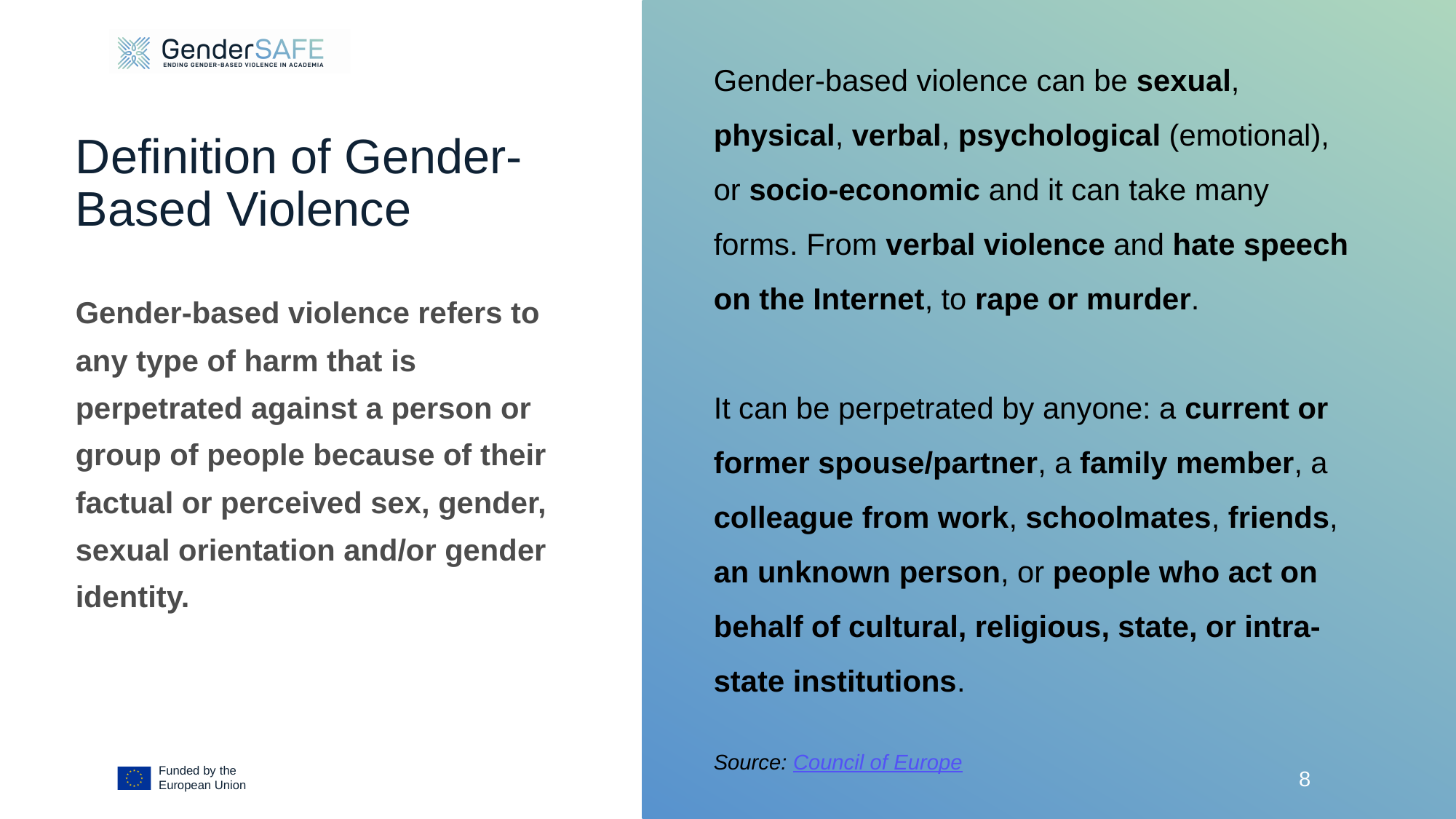

Gender-based violence can be sexual, physical, verbal, psychological (emotional), or socio-economic and it can take many forms. From verbal violence and hate speech on the Internet, to rape or murder.
It can be perpetrated by anyone: a current or former spouse/partner, a family member, a colleague from work, schoolmates, friends, an unknown person, or people who act on behalf of cultural, religious, state, or intra-state institutions.
Source: Council of Europe
# Definition of Gender-Based Violence
Gender-based violence refers to any type of harm that is perpetrated against a person or group of people because of their factual or perceived sex, gender, sexual orientation and/or gender identity.